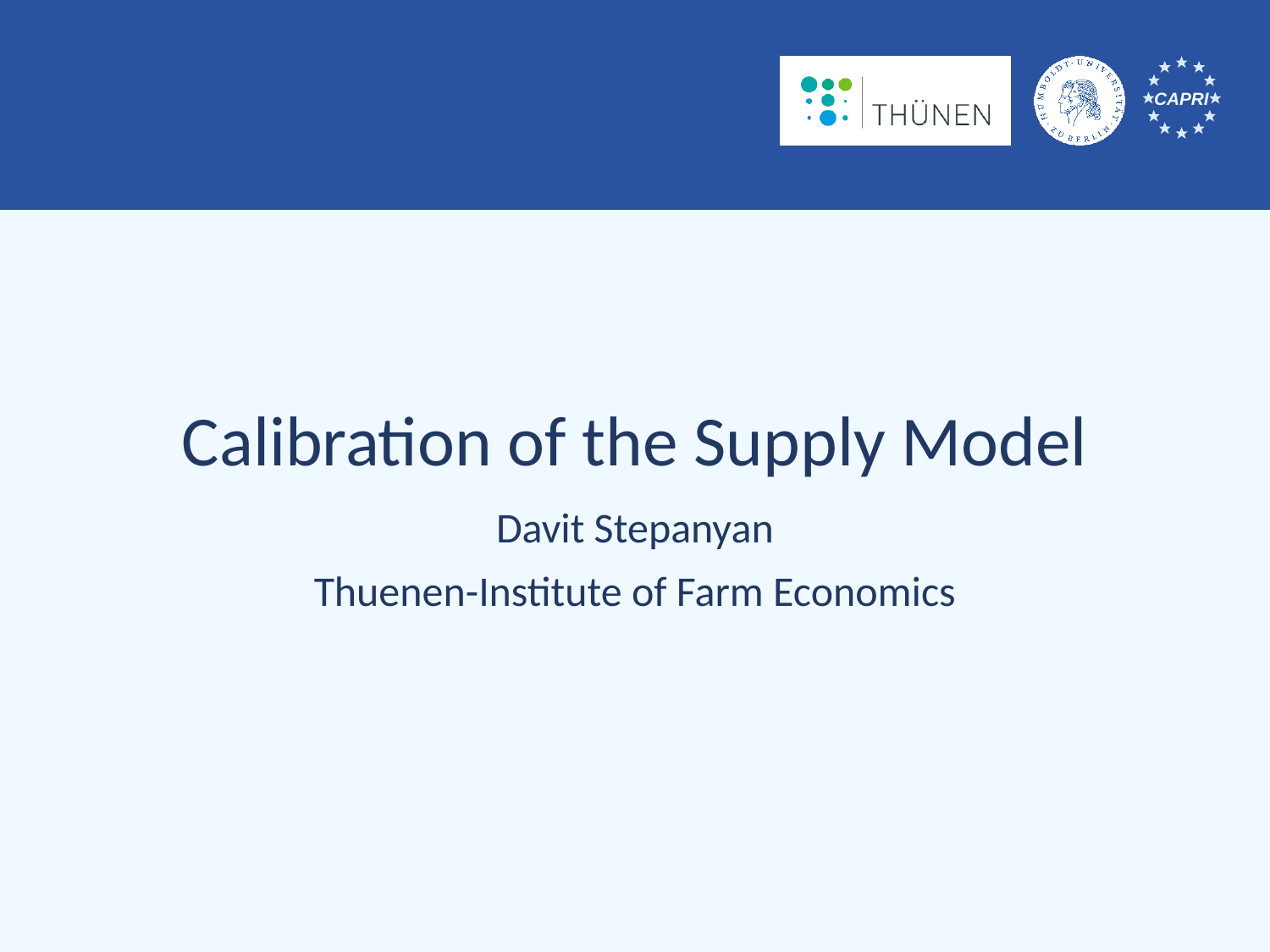

# Calibration of the Supply Model
Davit Stepanyan
Thuenen-Institute of Farm Economics